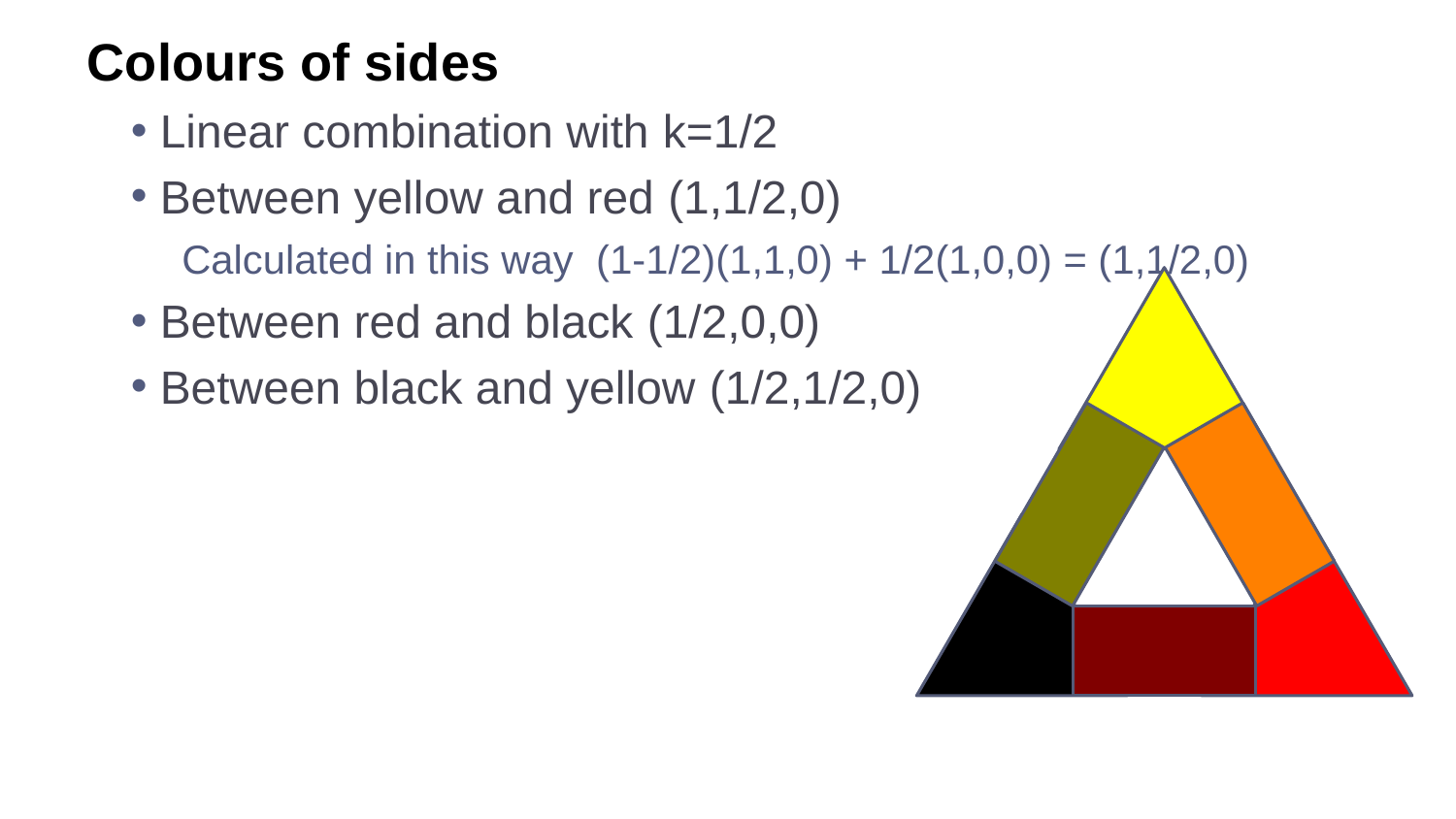

Colours of sides
Linear combination with k=1/2
Between yellow and red (1,1/2,0)
Calculated in this way  (1-1/2)(1,1,0) + 1/2(1,0,0) = (1,1/2,0)
Between red and black (1/2,0,0)
Between black and yellow (1/2,1/2,0)